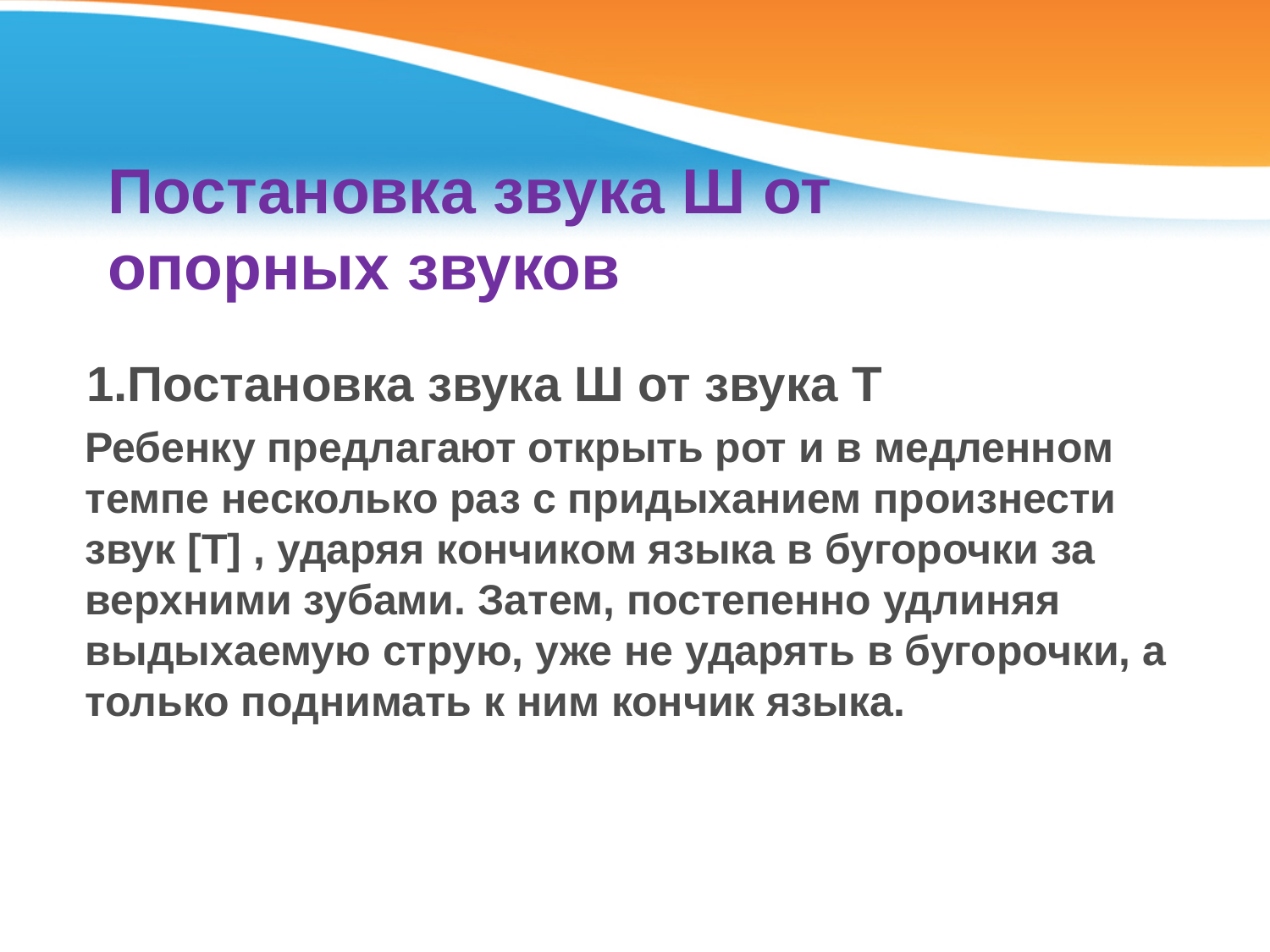

# Постановка звука Ш от опорных звуков
       1.Постановка звука Ш от звука Т
	Ребенку предлагают открыть рот и в медленном темпе несколько раз с придыханием произнести звук [Т] , ударяя кончиком языка в бугорочки за верхними зубами. Затем, постепенно удлиняя выдыхаемую струю, уже не ударять в бугорочки, а только поднимать к ним кончик языка.